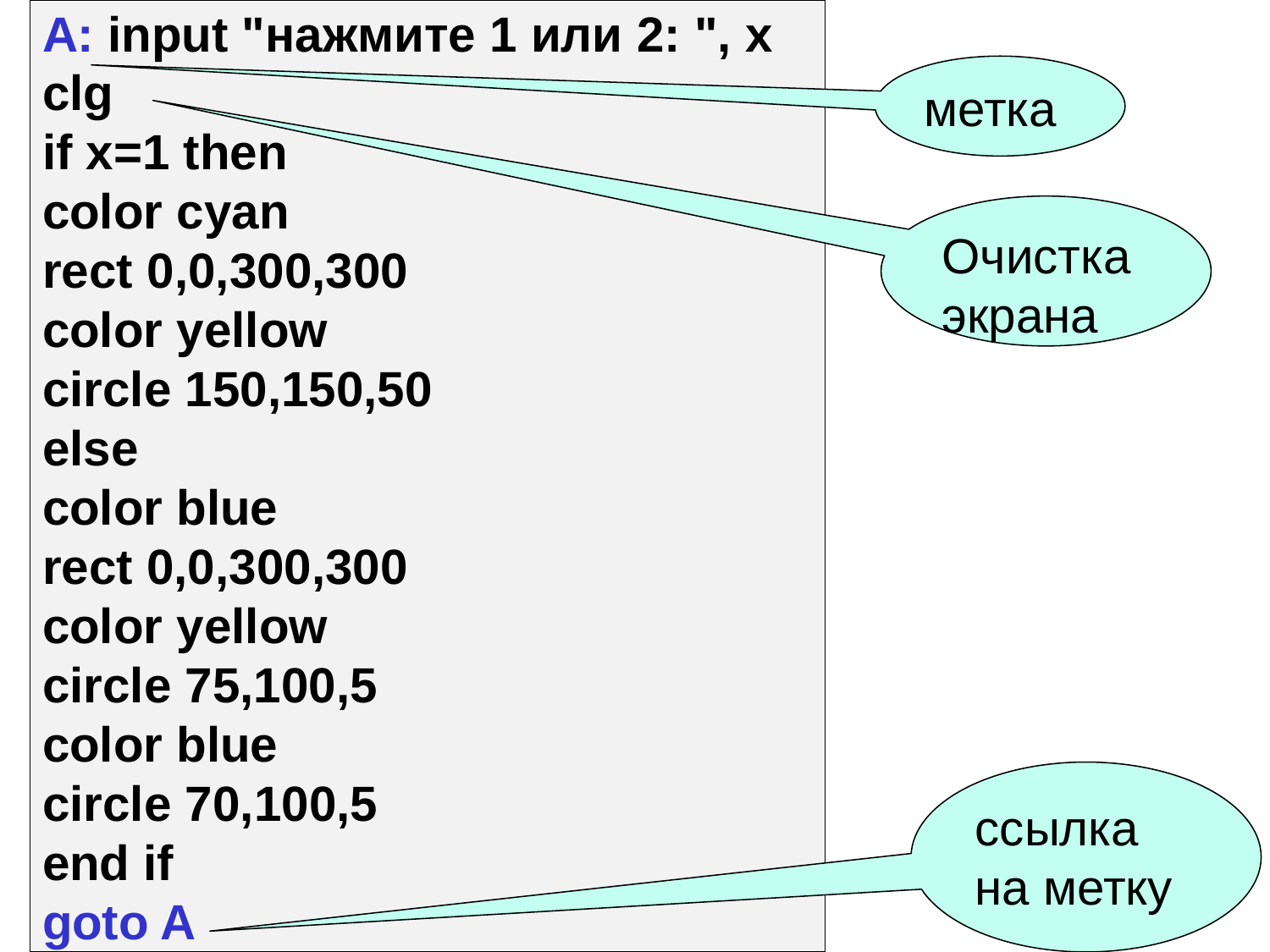

А: input "нажмите 1 или 2: ", x
clg
if x=1 then
color cyan
rect 0,0,300,300
color yellow
circle 150,150,50
else
color blue
rect 0,0,300,300
color yellow
circle 75,100,5
color blue
circle 70,100,5
end if
goto A
метка
Очистка экрана
ссылка на метку